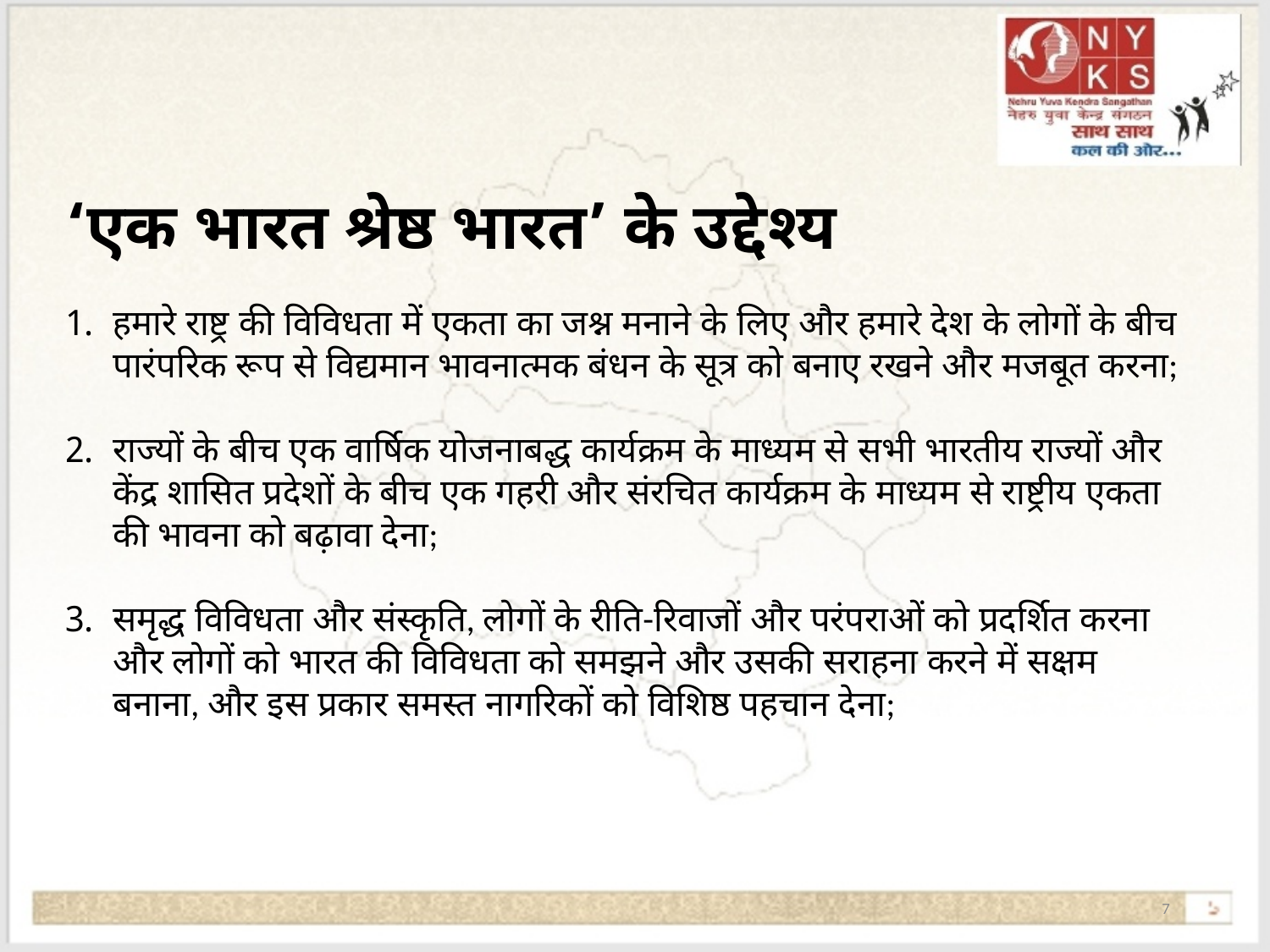

‘एक भारत श्रेष्ठ भारत’ के उद्देश्य

हमारे राष्ट्र की विविधता में एकता का जश्न मनाने के लिए और हमारे देश के लोगों के बीच पारंपरिक रूप से विद्यमान भावनात्मक बंधन के सूत्र को बनाए रखने और मजबूत करना;

राज्यों के बीच एक वार्षिक योजनाबद्ध कार्यक्रम के माध्यम से सभी भारतीय राज्यों और केंद्र शासित प्रदेशों के बीच एक गहरी और संरचित कार्यक्रम के माध्यम से राष्ट्रीय एकता की भावना को बढ़ावा देना;

समृद्ध विविधता और संस्कृति, लोगों के रीति-रिवाजों और परंपराओं को प्रदर्शित करना और लोगों को भारत की विविधता को समझने और उसकी सराहना करने में सक्षम बनाना, और इस प्रकार समस्त नागरिकों को विशिष्ठ पहचान देना;

7